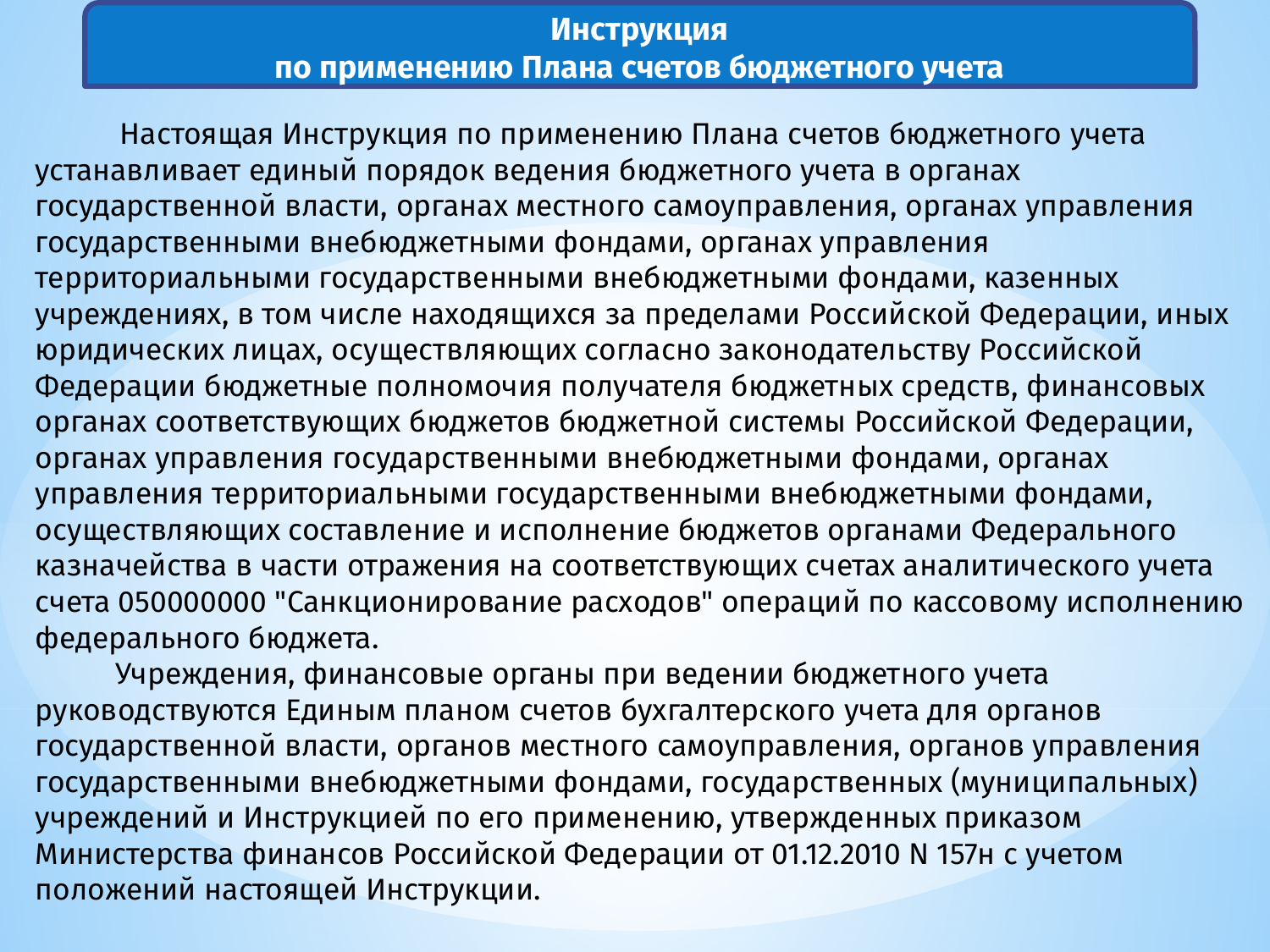

Инструкция
по применению Плана счетов бюджетного учета
          Настоящая Инструкция по применению Плана счетов бюджетного учета устанавливает единый порядок ведения бюджетного учета в органах государственной власти, органах местного самоуправления, органах управления государственными внебюджетными фондами, органах управления территориальными государственными внебюджетными фондами, казенных учреждениях, в том числе находящихся за пределами Российской Федерации, иных юридических лицах, осуществляющих согласно законодательству Российской Федерации бюджетные полномочия получателя бюджетных средств, финансовых органах соответствующих бюджетов бюджетной системы Российской Федерации, органах управления государственными внебюджетными фондами, органах управления территориальными государственными внебюджетными фондами, осуществляющих составление и исполнение бюджетов органами Федерального казначейства в части отражения на соответствующих счетах аналитического учета счета 050000000 "Санкционирование расходов" операций по кассовому исполнению федерального бюджета.
          Учреждения, финансовые органы при ведении бюджетного учета руководствуются Единым планом счетов бухгалтерского учета для органов государственной власти, органов местного самоуправления, органов управления государственными внебюджетными фондами, государственных (муниципальных) учреждений и Инструкцией по его применению, утвержденных приказом Министерства финансов Российской Федерации от 01.12.2010 N 157н с учетом положений настоящей Инструкции.